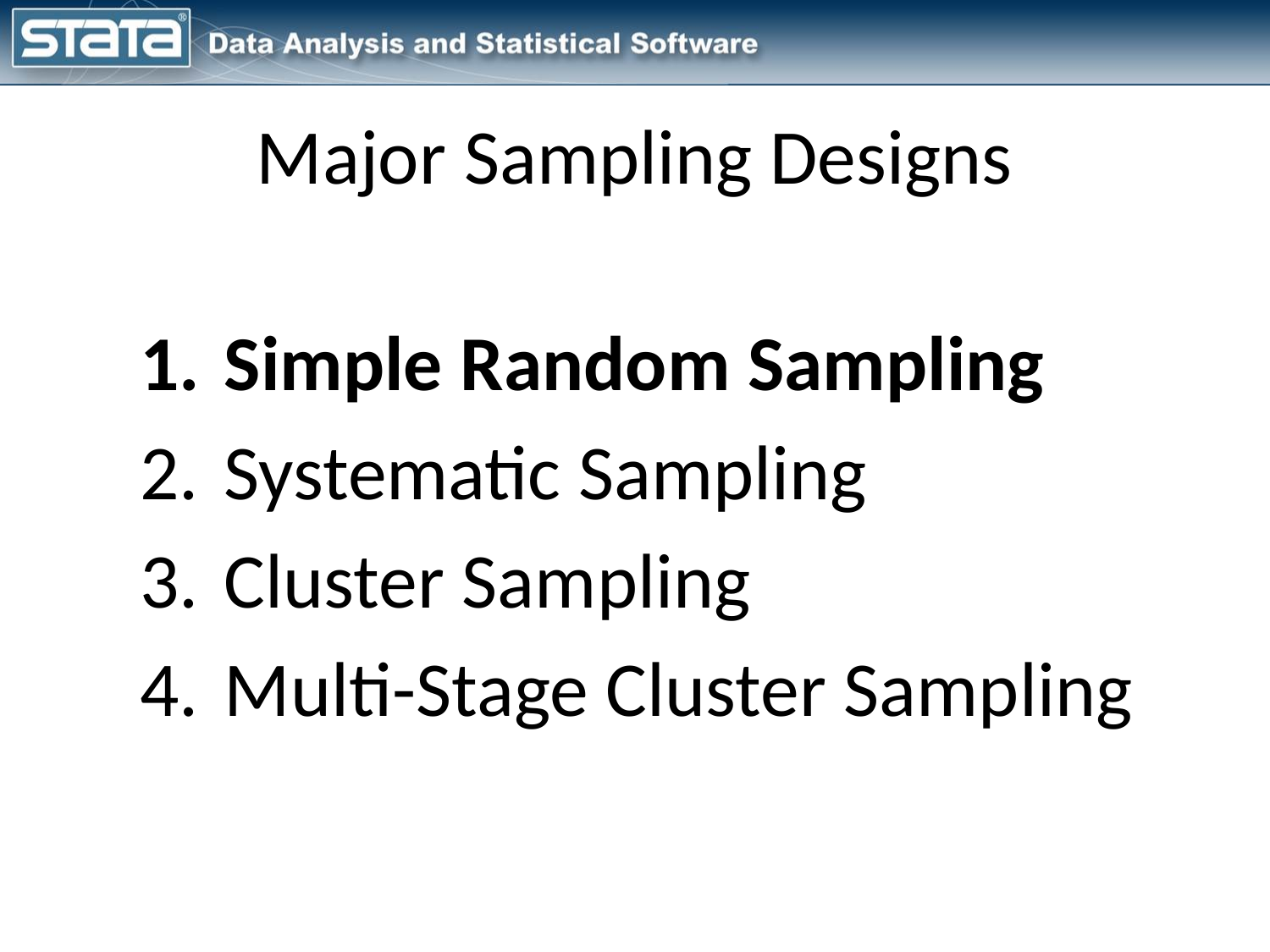

# Major Sampling Designs
Simple Random Sampling
Systematic Sampling
Cluster Sampling
Multi-Stage Cluster Sampling